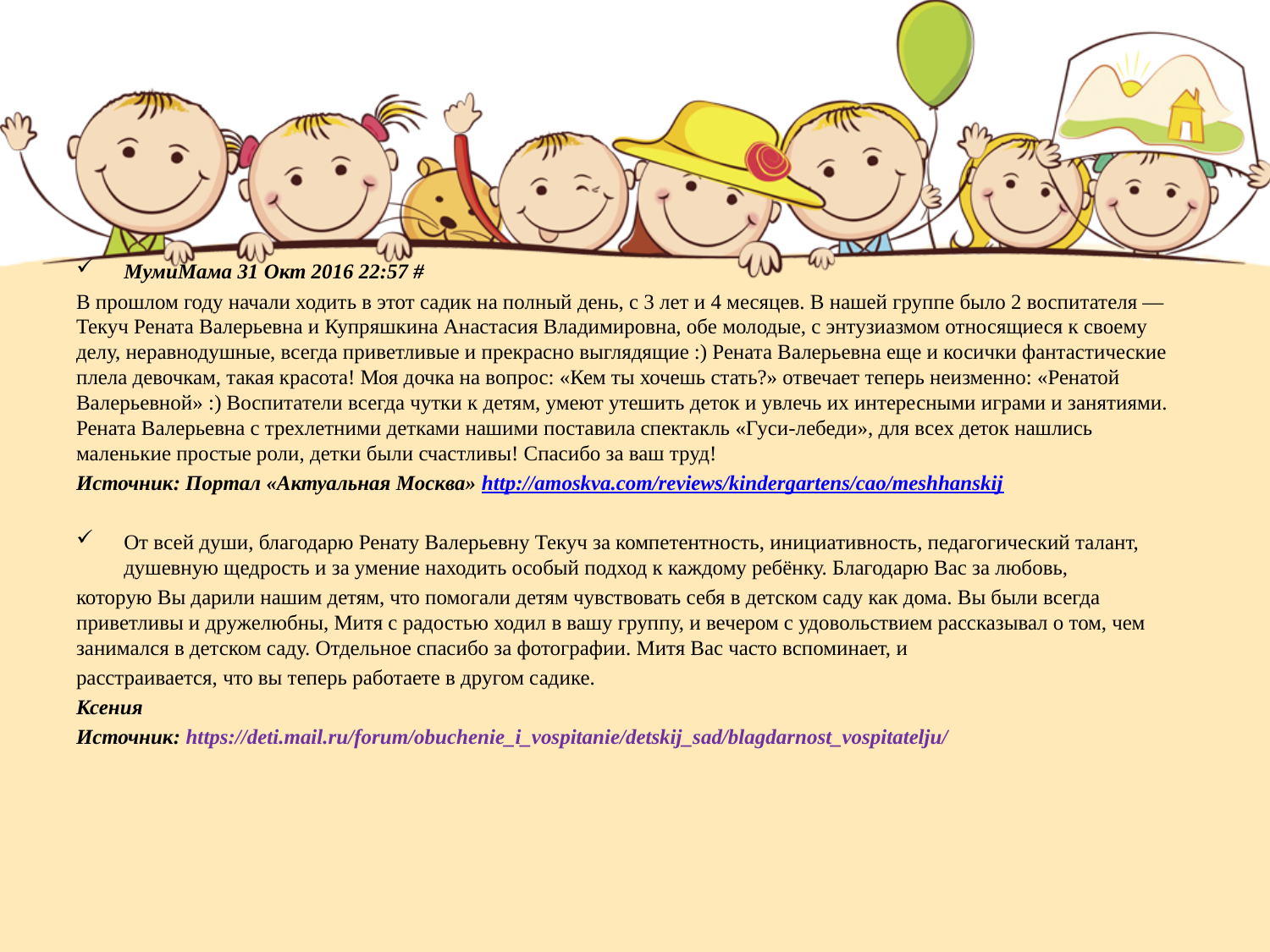

МумиМама 31 Окт 2016 22:57 #
В прошлом году начали ходить в этот садик на полный день, с 3 лет и 4 месяцев. В нашей группе было 2 воспитателя — Текуч Рената Валерьевна и Купряшкина Анастасия Владимировна, обе молодые, с энтузиазмом относящиеся к своему делу, неравнодушные, всегда приветливые и прекрасно выглядящие :) Рената Валерьевна еще и косички фантастические плела девочкам, такая красота! Моя дочка на вопрос: «Кем ты хочешь стать?» отвечает теперь неизменно: «Ренатой Валерьевной» :) Воспитатели всегда чутки к детям, умеют утешить деток и увлечь их интересными играми и занятиями. Рената Валерьевна с трехлетними детками нашими поставила спектакль «Гуси-лебеди», для всех деток нашлись маленькие простые роли, детки были счастливы! Спасибо за ваш труд!
Источник: Портал «Актуальная Москва» http://amoskva.com/reviews/kindergartens/cao/meshhanskij

От всей души, благодарю Ренату Валерьевну Текуч за компетентность, инициативность, педагогический талант, душевную щедрость и за умение находить особый подход к каждому ребёнку. Благодарю Вас за любовь,
которую Вы дарили нашим детям, что помогали детям чувствовать себя в детском саду как дома. Вы были всегда приветливы и дружелюбны, Митя с радостью ходил в вашу группу, и вечером с удовольствием рассказывал о том, чем занимался в детском саду. Отдельное спасибо за фотографии. Митя Вас часто вспоминает, и
расстраивается, что вы теперь работаете в другом садике.
Ксения
Источник: https://deti.mail.ru/forum/obuchenie_i_vospitanie/detskij_sad/blagdarnost_vospitatelju/